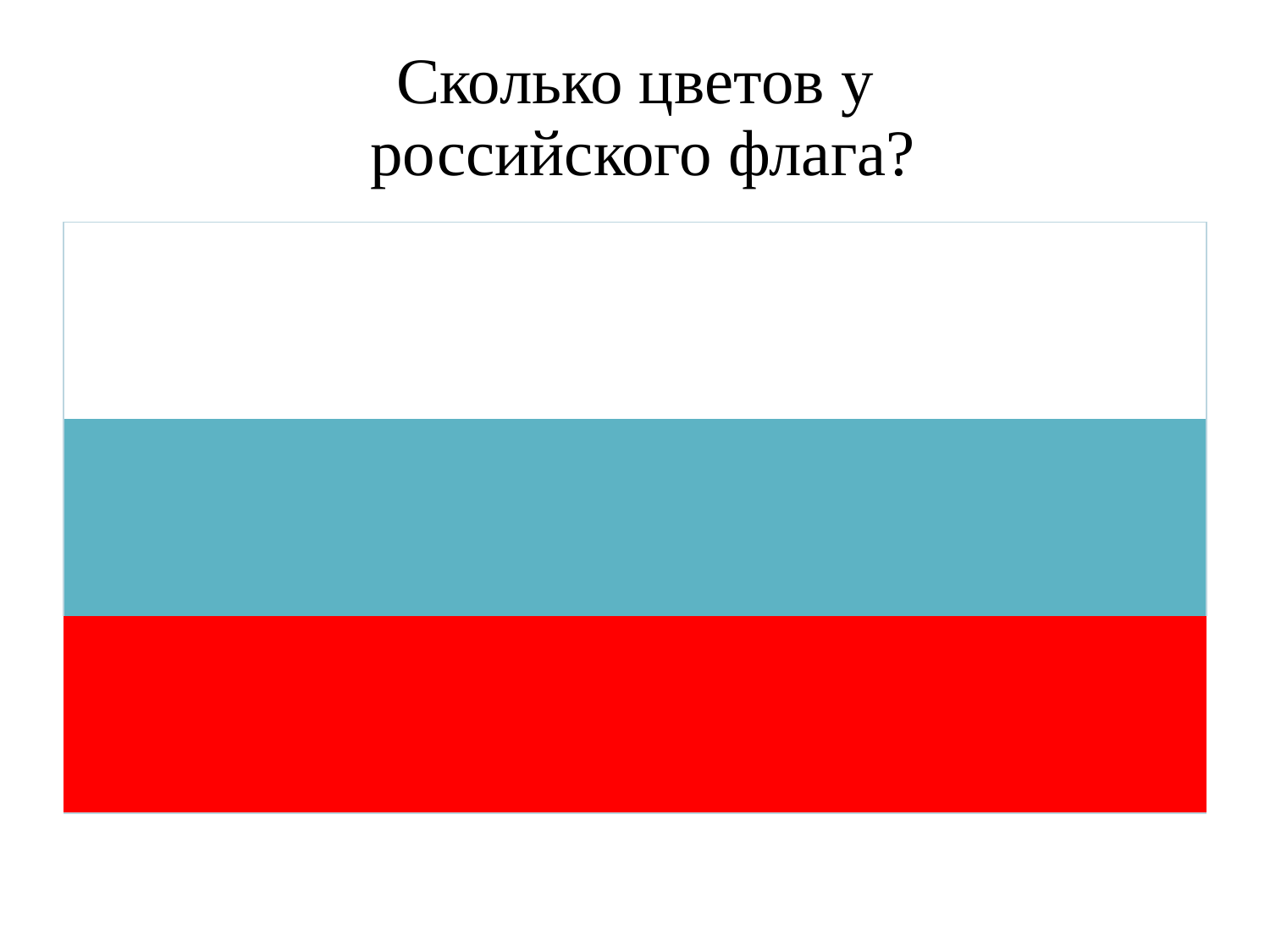

# Сколько цветов у российского флага?
|  |
| --- |
|  |
|  |